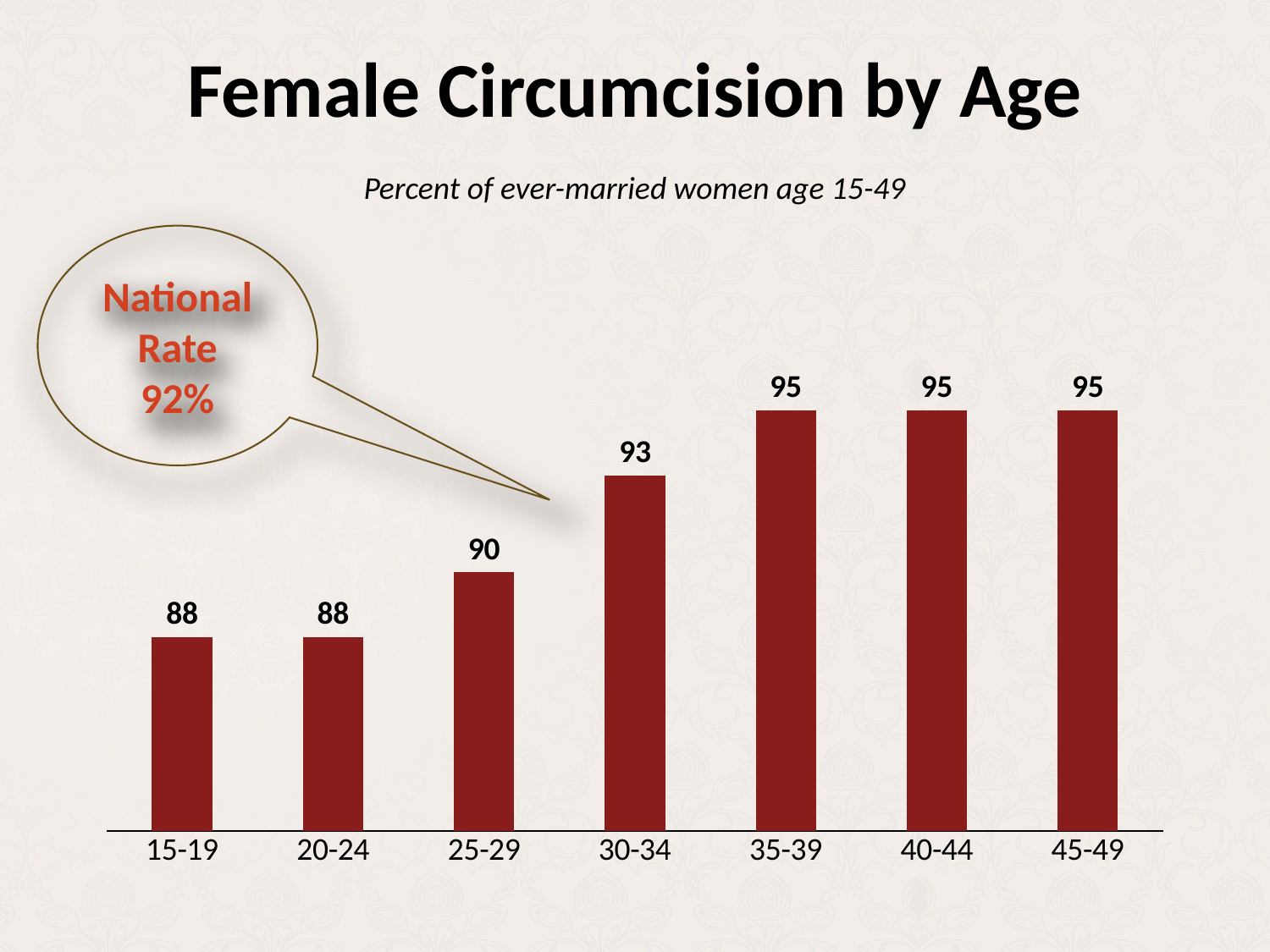

# Female Circumcision by Age
Percent of ever-married women age 15-49
National Rate
92%

### Chart

| Category | Women |
|---|---|
| 15-19 | 88.0 |
| 20-24 | 88.0 |
| 25-29 | 90.0 |
| 30-34 | 93.0 |
| 35-39 | 95.0 |
| 40-44 | 95.0 |
| 45-49 | 95.0 |